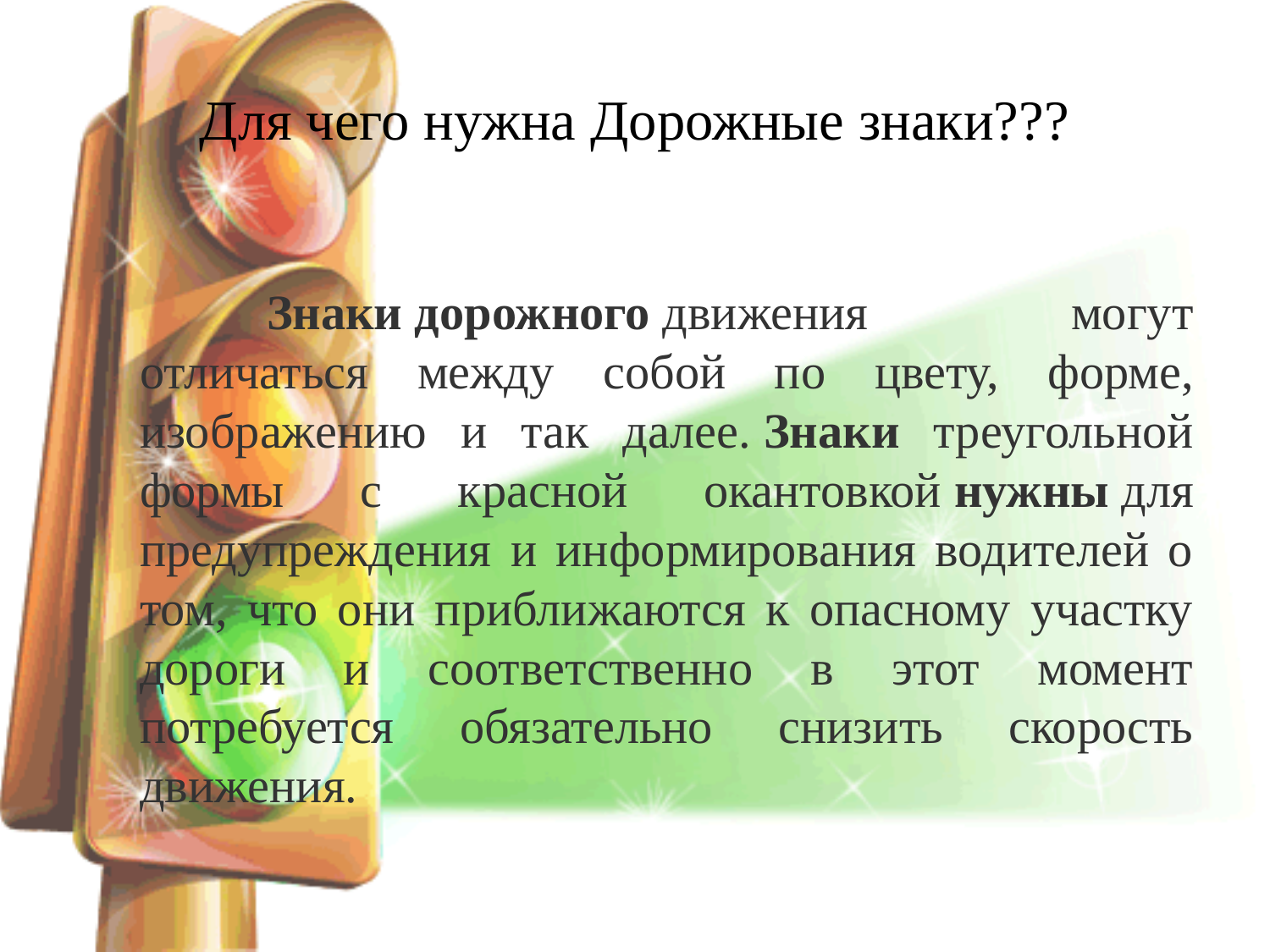

# Для чего нужна Дорожные знаки???

	Знаки дорожного движения могут отличаться между собой по цвету, форме, изображению и так далее. Знаки треугольной формы с красной окантовкой нужны для предупреждения и информирования водителей о том, что они приближаются к опасному участку дороги и соответственно в этот момент потребуется обязательно снизить скорость движения.